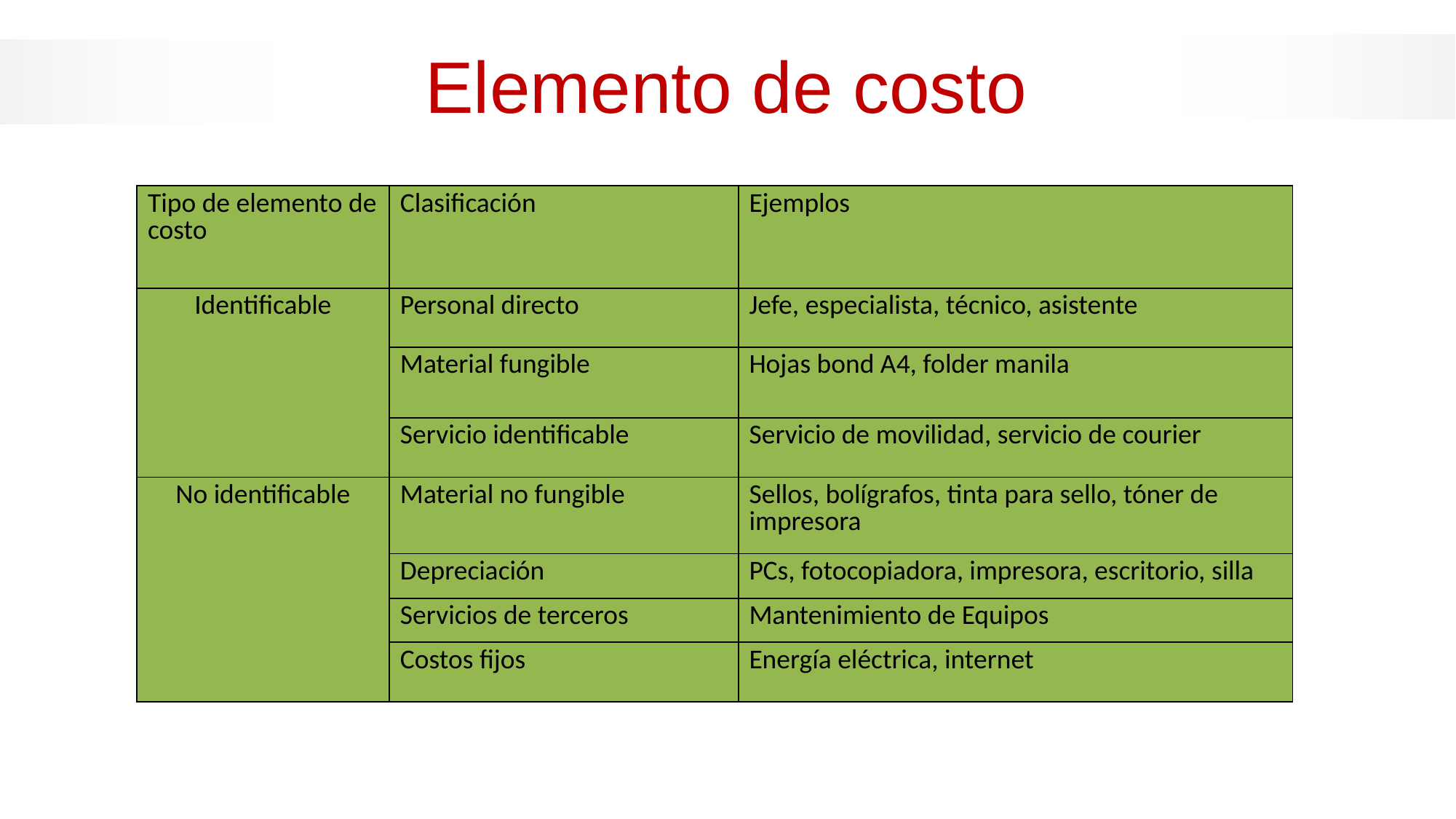

Elemento de costo

| Tipo de elemento de costo | Clasificación | Ejemplos |
| --- | --- | --- |
| Identificable | Personal directo | Jefe, especialista, técnico, asistente |
|  | Material fungible | Hojas bond A4, folder manila |
|  | Servicio identificable | Servicio de movilidad, servicio de courier |
| No identificable | Material no fungible | Sellos, bolígrafos, tinta para sello, tóner de impresora |
|  | Depreciación | PCs, fotocopiadora, impresora, escritorio, silla |
|  | Servicios de terceros | Mantenimiento de Equipos |
|  | Costos fijos | Energía eléctrica, internet |